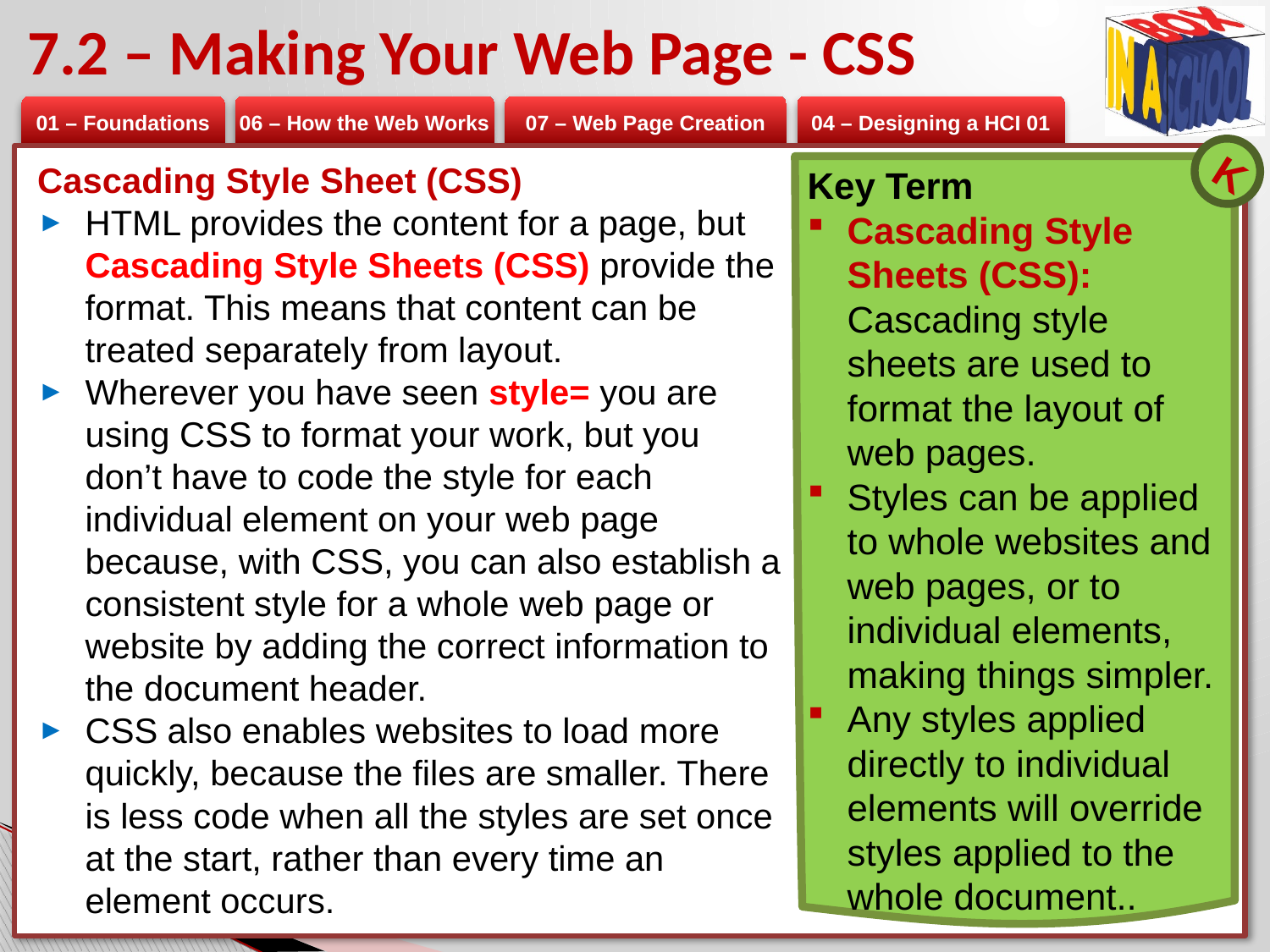

# 7.2 – Making Your Web Page - CSS
K
Cascading Style Sheet (CSS)
HTML provides the content for a page, but Cascading Style Sheets (CSS) provide the format. This means that content can be treated separately from layout.
Wherever you have seen style= you are using CSS to format your work, but you don’t have to code the style for each individual element on your web page because, with CSS, you can also establish a consistent style for a whole web page or website by adding the correct information to the document header.
CSS also enables websites to load more quickly, because the files are smaller. There is less code when all the styles are set once at the start, rather than every time an element occurs.
Key Term
Cascading Style Sheets (CSS): Cascading style sheets are used to format the layout of web pages.
Styles can be applied to whole websites and web pages, or to individual elements, making things simpler.
Any styles applied directly to individual elements will override styles applied to the whole document..